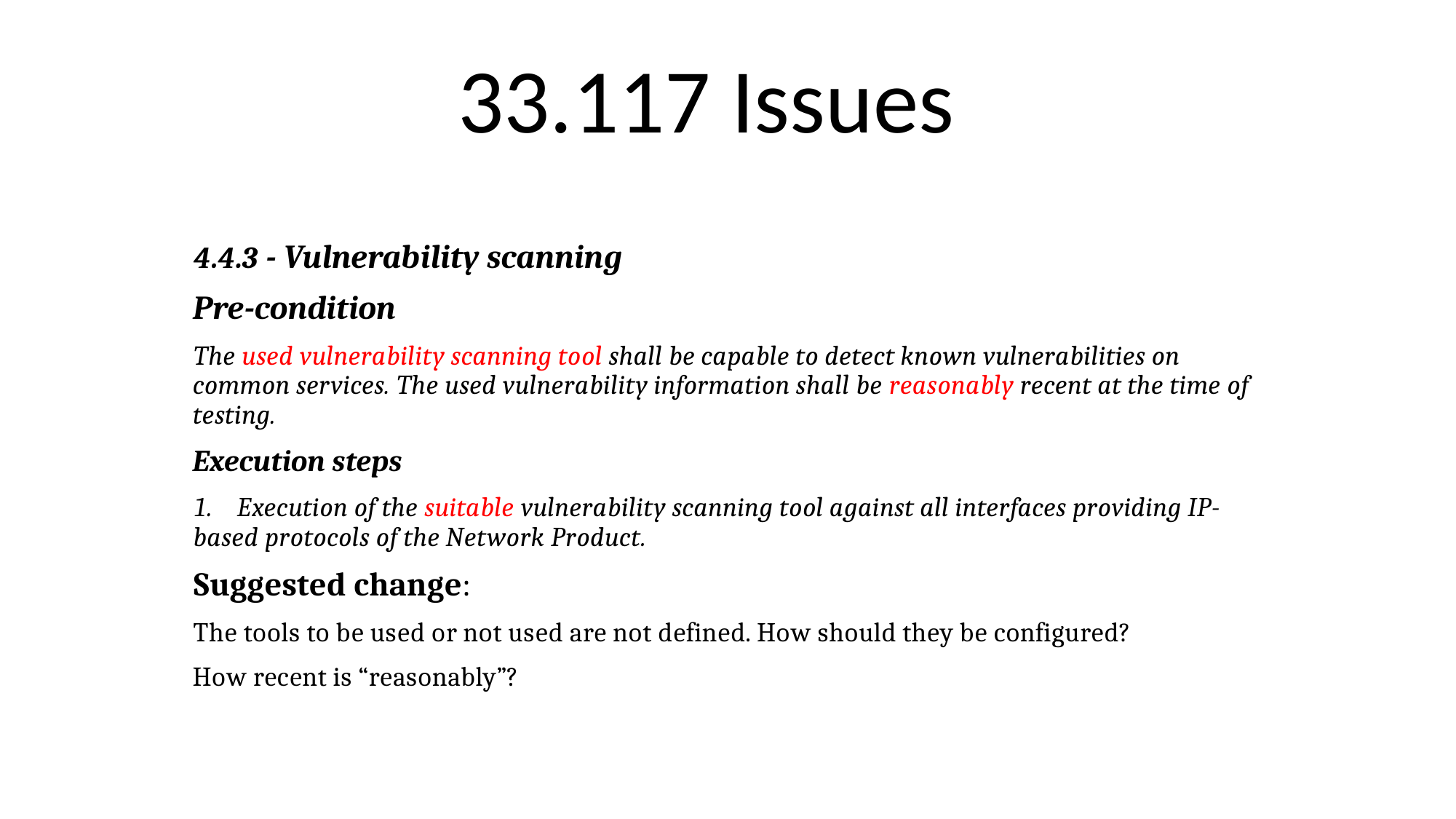

# 33.117 Issues
4.4.3 - Vulnerability scanning
Pre-condition
The used vulnerability scanning tool shall be capable to detect known vulnerabilities on common services. The used vulnerability information shall be reasonably recent at the time of testing.
Execution steps
1.    Execution of the suitable vulnerability scanning tool against all interfaces providing IP-based protocols of the Network Product.
Suggested change:
The tools to be used or not used are not defined. How should they be configured?
How recent is “reasonably”?